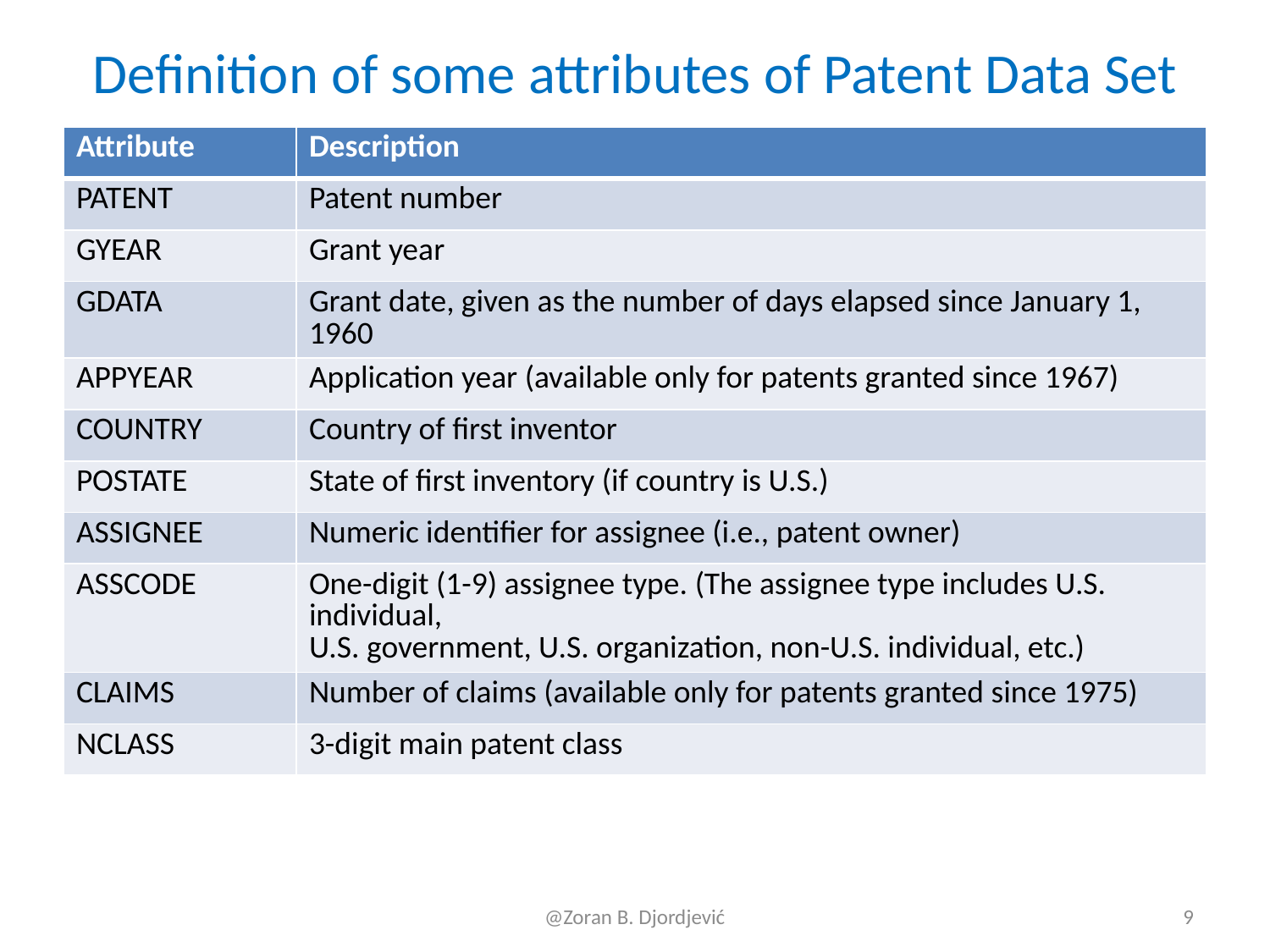

# Definition of some attributes of Patent Data Set
| Attribute | Description |
| --- | --- |
| PATENT | Patent number |
| GYEAR | Grant year |
| GDATA | Grant date, given as the number of days elapsed since January 1, 1960 |
| APPYEAR | Application year (available only for patents granted since 1967) |
| COUNTRY | Country of first inventor |
| POSTATE | State of first inventory (if country is U.S.) |
| ASSIGNEE | Numeric identifier for assignee (i.e., patent owner) |
| ASSCODE | One-digit (1-9) assignee type. (The assignee type includes U.S. individual, U.S. government, U.S. organization, non-U.S. individual, etc.) |
| CLAIMS | Number of claims (available only for patents granted since 1975) |
| NCLASS | 3-digit main patent class |
@Zoran B. Djordjević
9